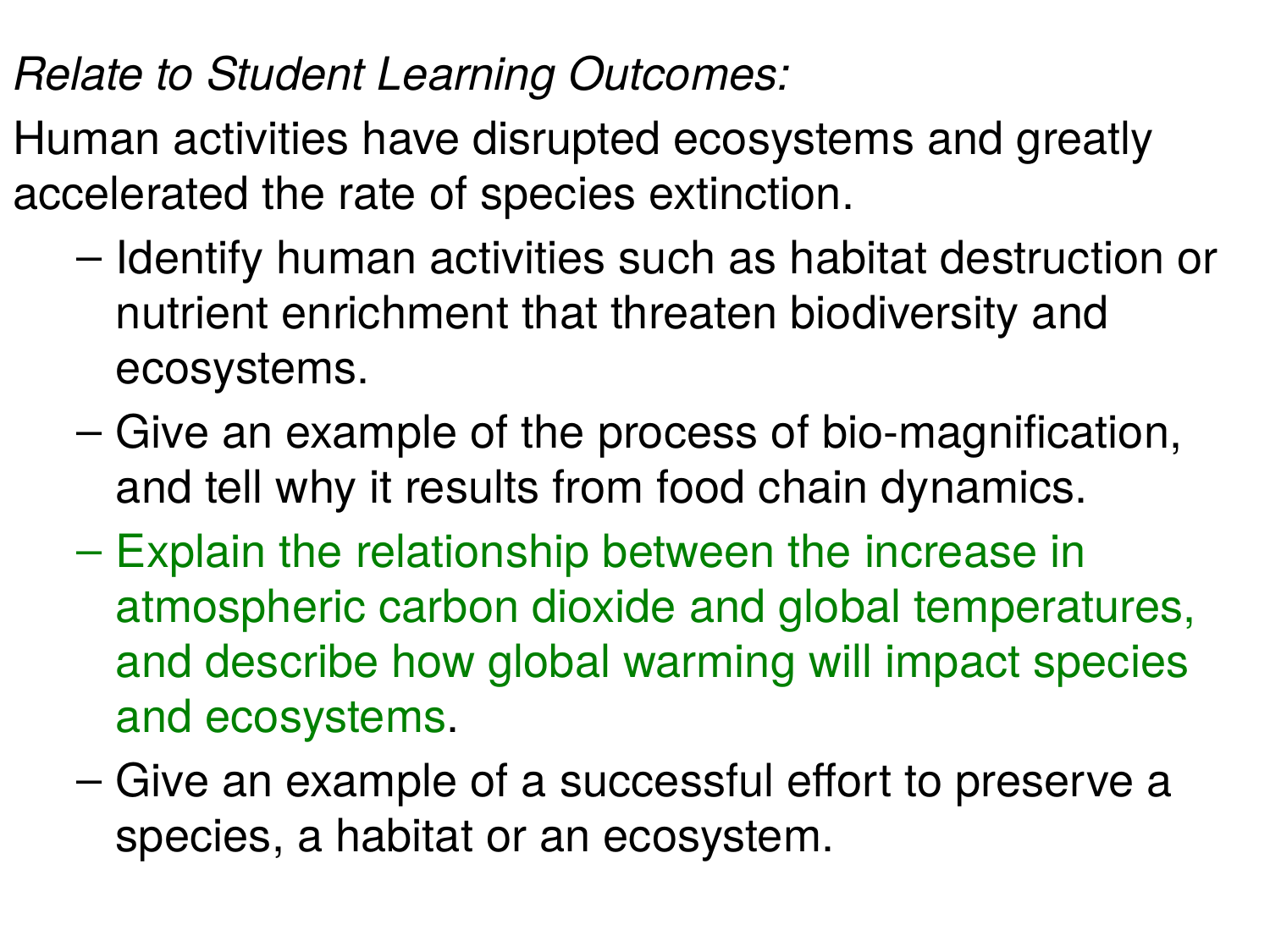

Relate to Student Learning Outcomes:
Human activities have disrupted ecosystems and greatly accelerated the rate of species extinction.
Identify human activities such as habitat destruction or nutrient enrichment that threaten biodiversity and ecosystems.
Give an example of the process of bio-magnification, and tell why it results from food chain dynamics.
Explain the relationship between the increase in atmospheric carbon dioxide and global temperatures, and describe how global warming will impact species and ecosystems.
Give an example of a successful effort to preserve a species, a habitat or an ecosystem.
#